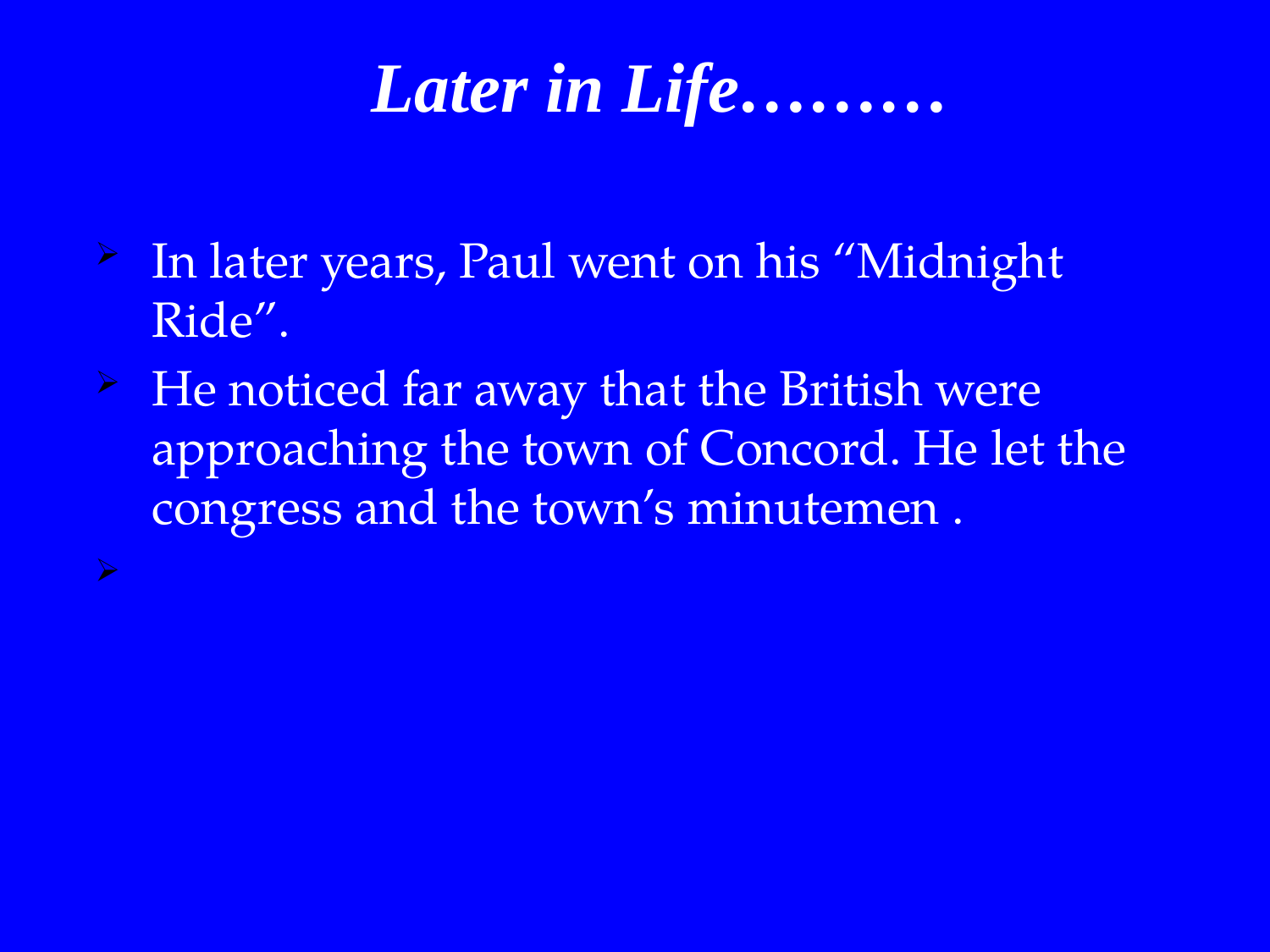

# Later in Life………
In later years, Paul went on his “Midnight Ride”.
He noticed far away that the British were approaching the town of Concord. He let the congress and the town’s minutemen .